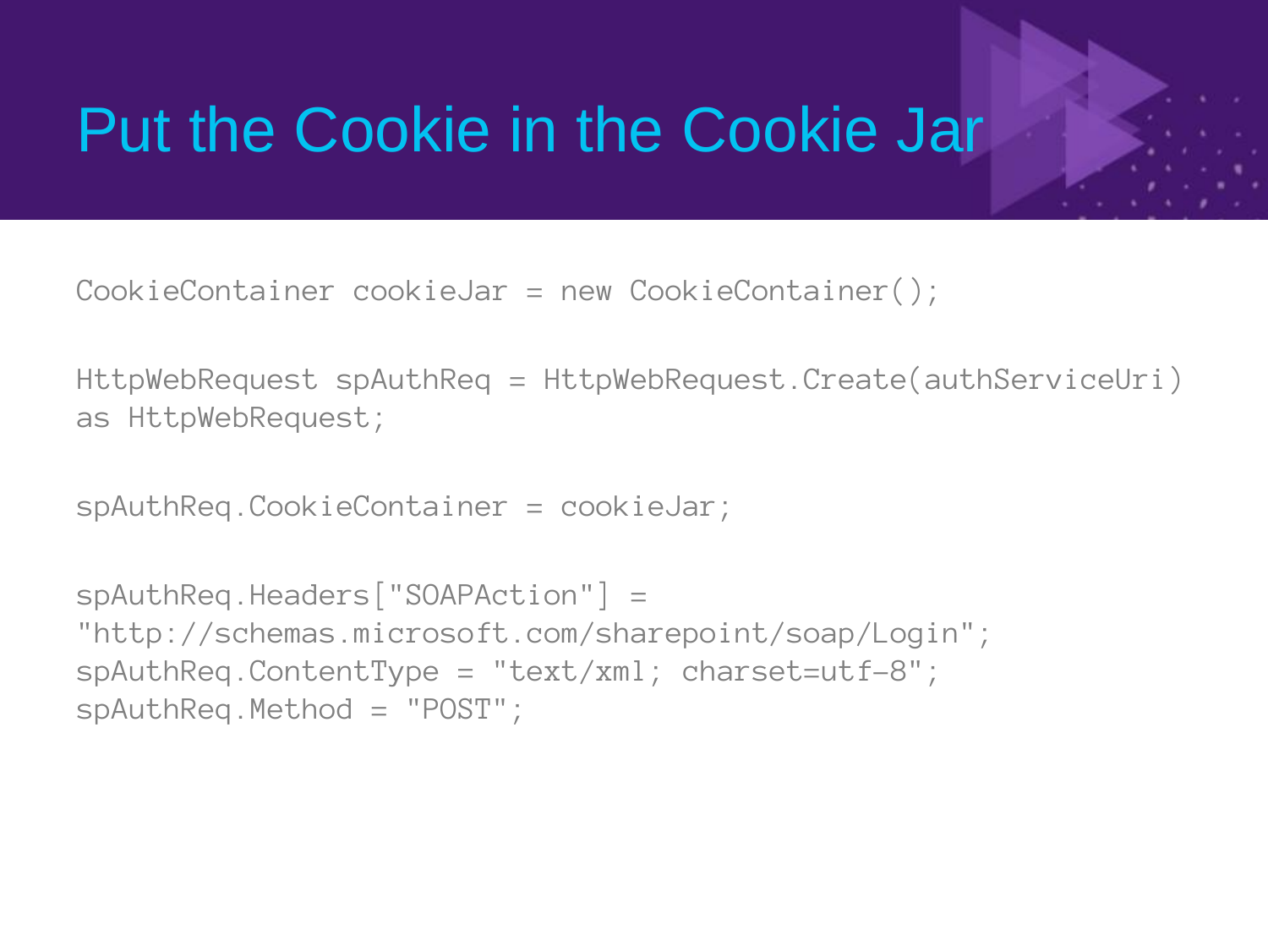

# Put the Cookie in the Cookie Jar
CookieContainer cookieJar = new CookieContainer();

HttpWebRequest spAuthReq = HttpWebRequest.Create(authServiceUri) as HttpWebRequest;

spAuthReq.CookieContainer = cookieJar;

spAuthReq.Headers["SOAPAction"] = "http://schemas.microsoft.com/sharepoint/soap/Login";            spAuthReq.ContentType = "text/xml; charset=utf-8"; spAuthReq.Method = "POST";